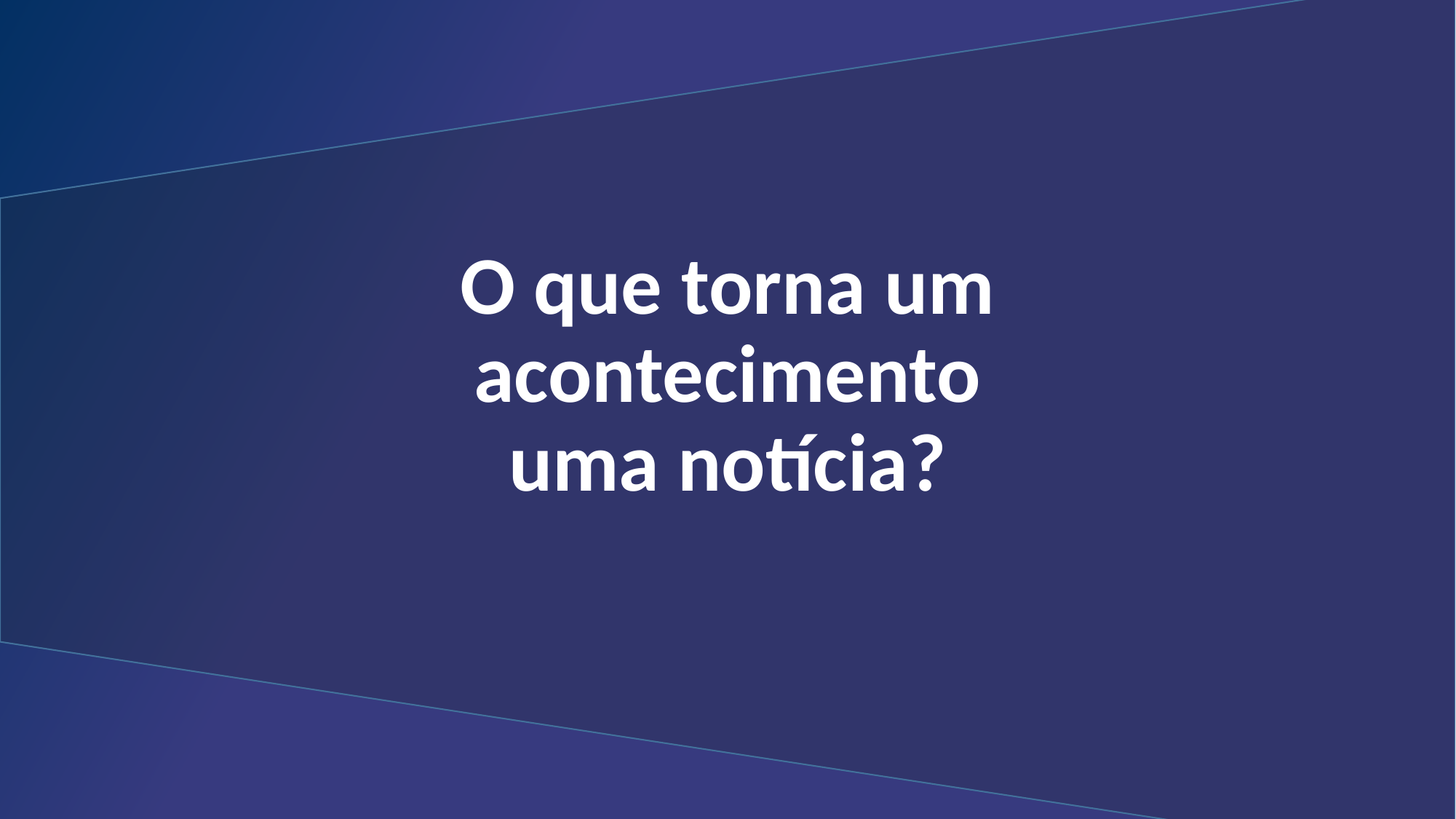

# O que torna um acontecimento uma notícia?